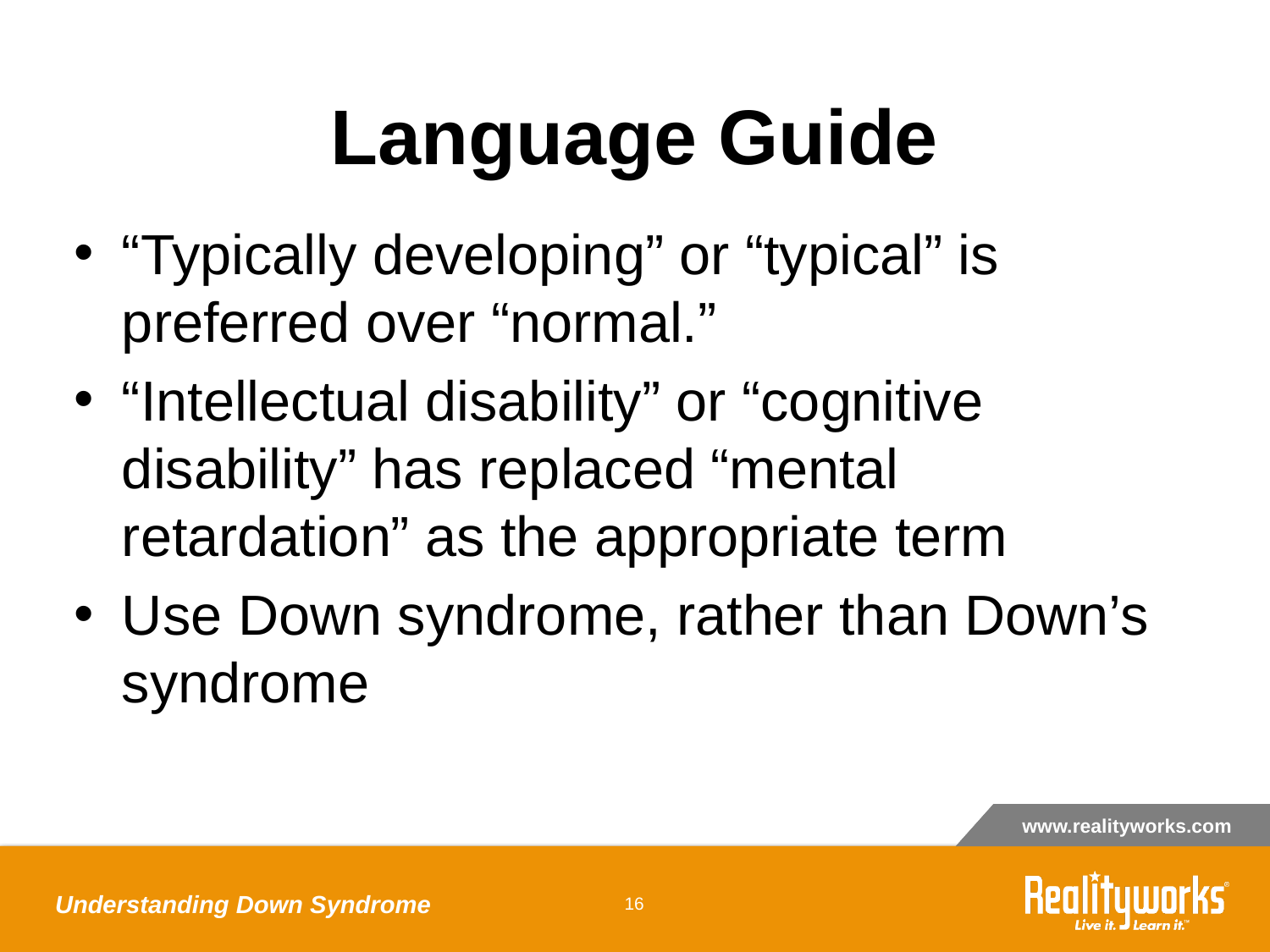

# Language Guide
“Typically developing” or “typical” is preferred over “normal.”
“Intellectual disability” or “cognitive disability” has replaced “mental retardation” as the appropriate term
Use Down syndrome, rather than Down’s syndrome
Understanding Down Syndrome
16